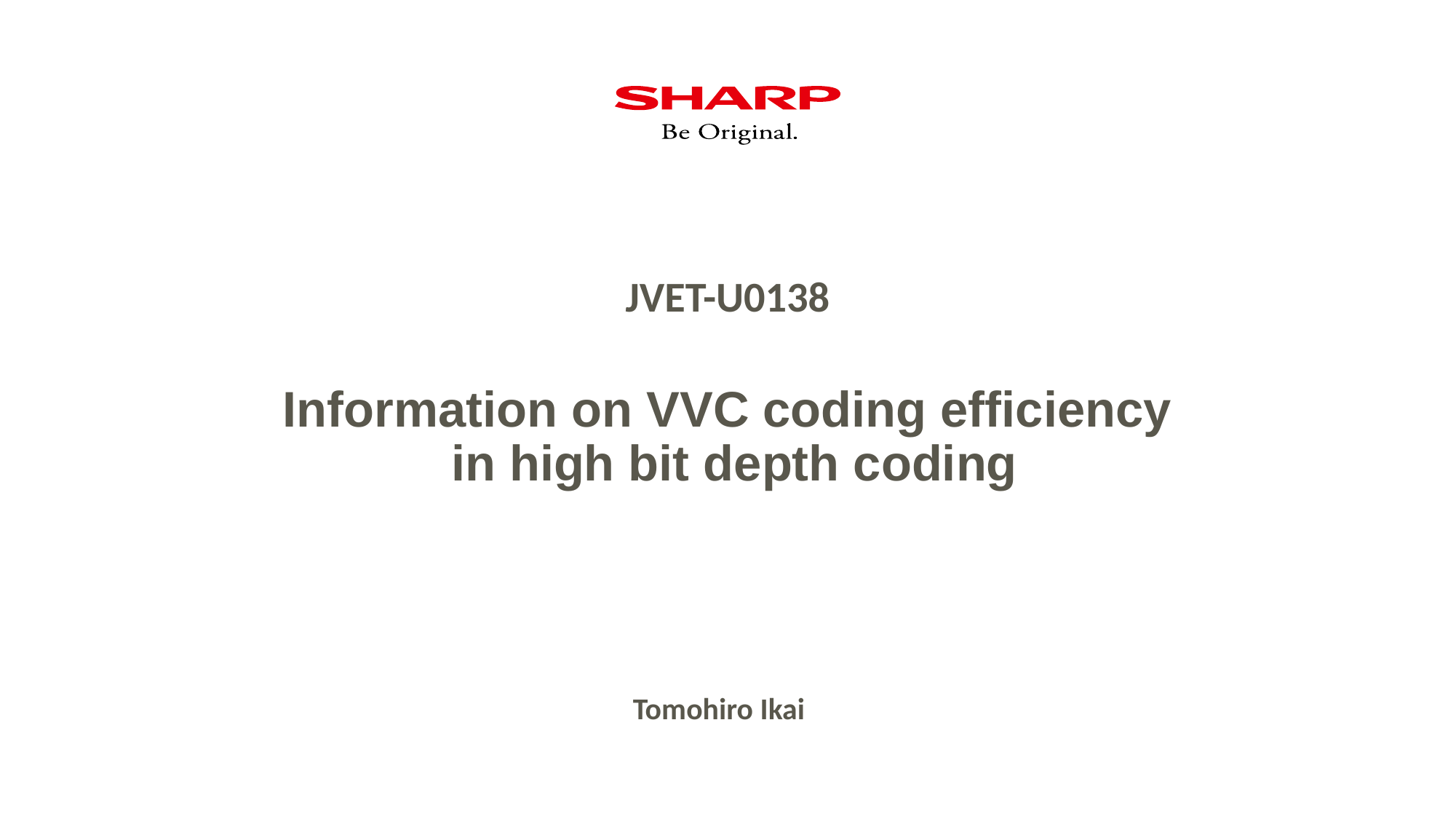

JVET-U0138
# Information on VVC coding efficiency in high bit depth coding
Tomohiro Ikai